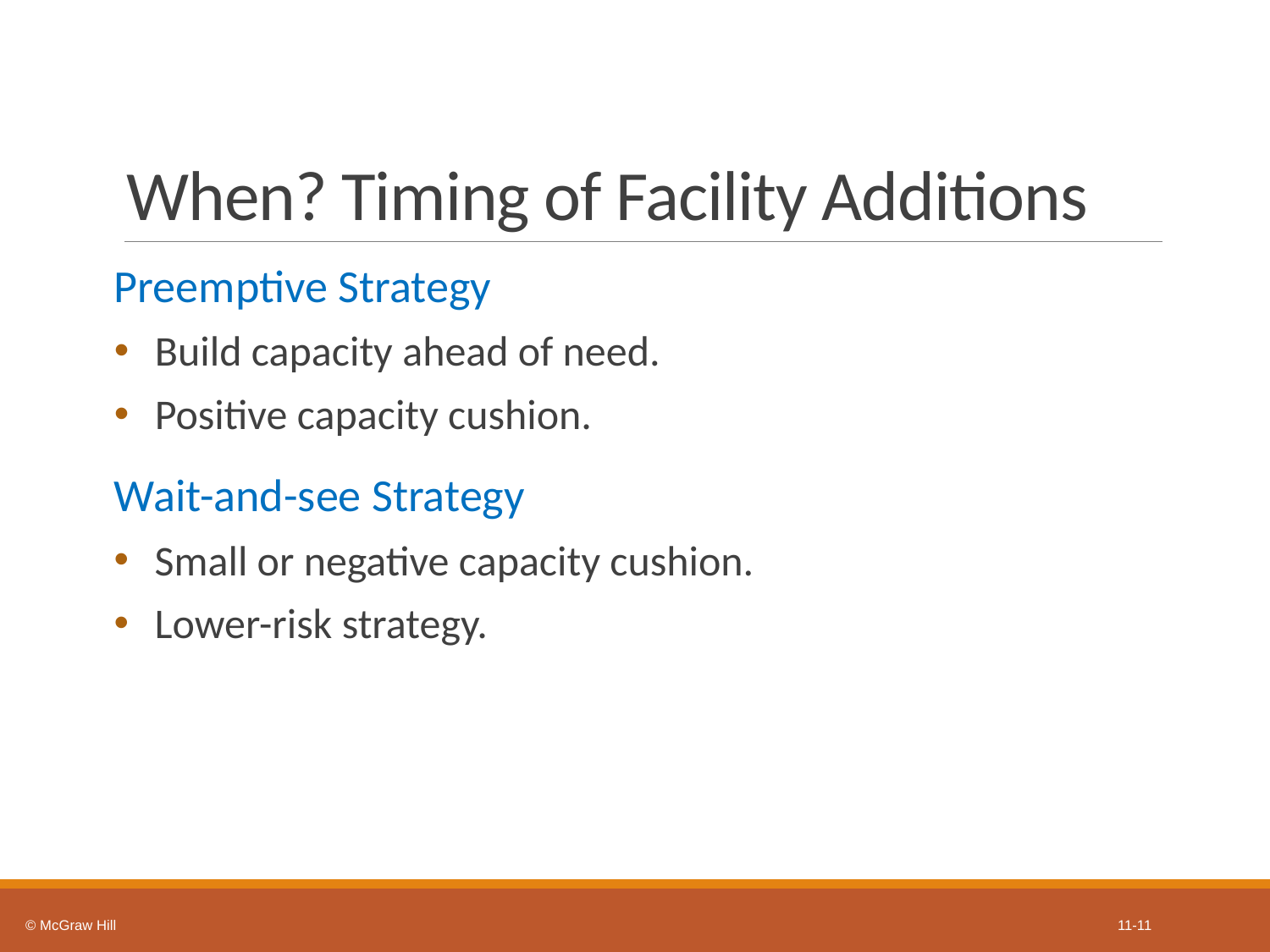

# When? Timing of Facility Additions
Preemptive Strategy
Build capacity ahead of need.
Positive capacity cushion.
Wait-and-see Strategy
Small or negative capacity cushion.
Lower-risk strategy.